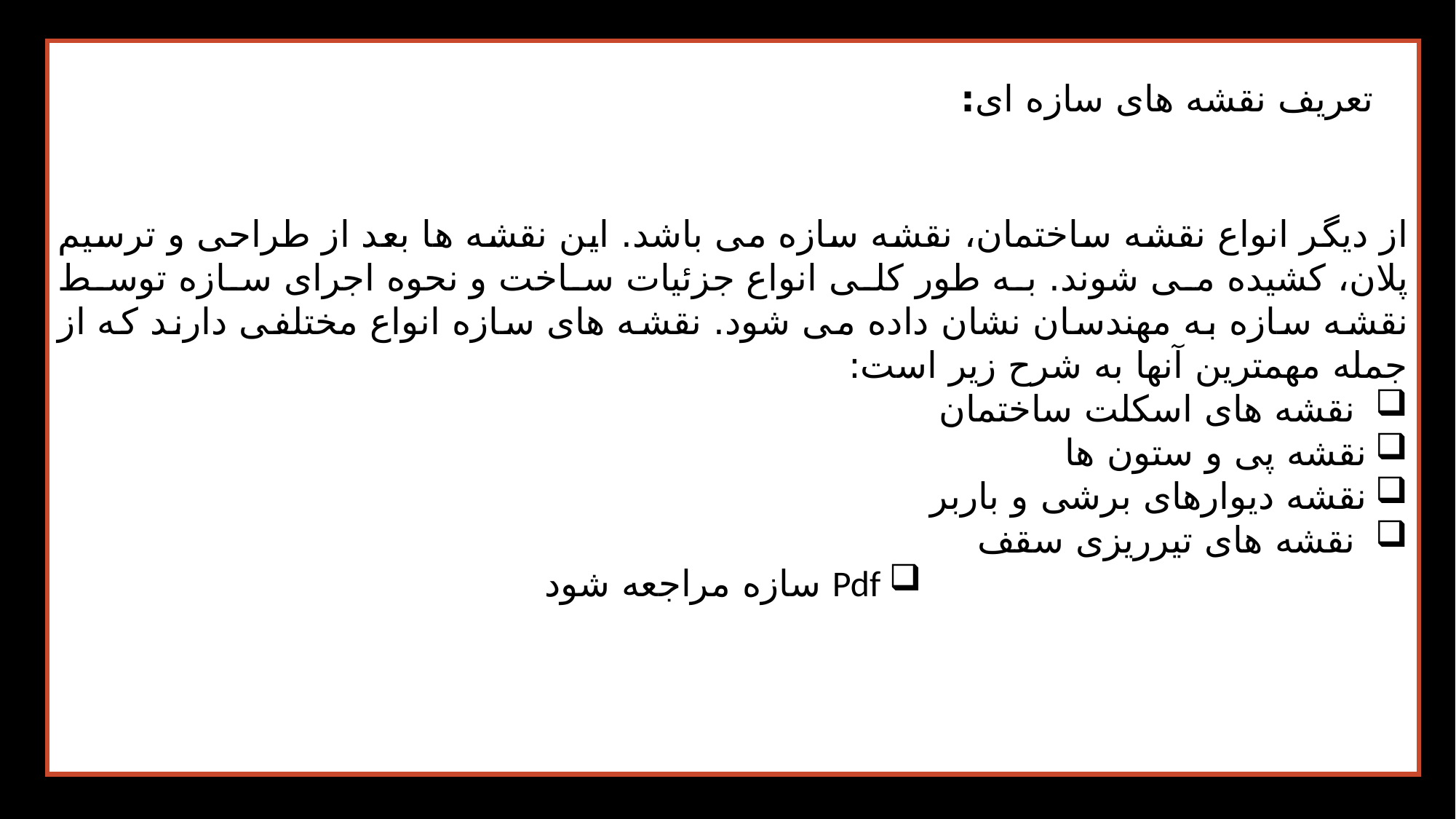

از دیگر انواع نقشه ساختمان، نقشه سازه می باشد. این نقشه ها بعد از طراحی و ترسیم پلان، کشیده می شوند. به طور کلی انواع جزئیات ساخت و نحوه اجرای سازه توسط نقشه سازه به مهندسان نشان داده می شود. نقشه های سازه انواع مختلفی دارند که از جمله مهمترین آنها به شرح زیر است:
 نقشه های اسکلت ساختمان
نقشه پی و ستون ها
نقشه دیوارهای برشی و باربر
 نقشه های تیرریزی سقف
Pdf سازه مراجعه شود
تعریف نقشه های سازه ای: